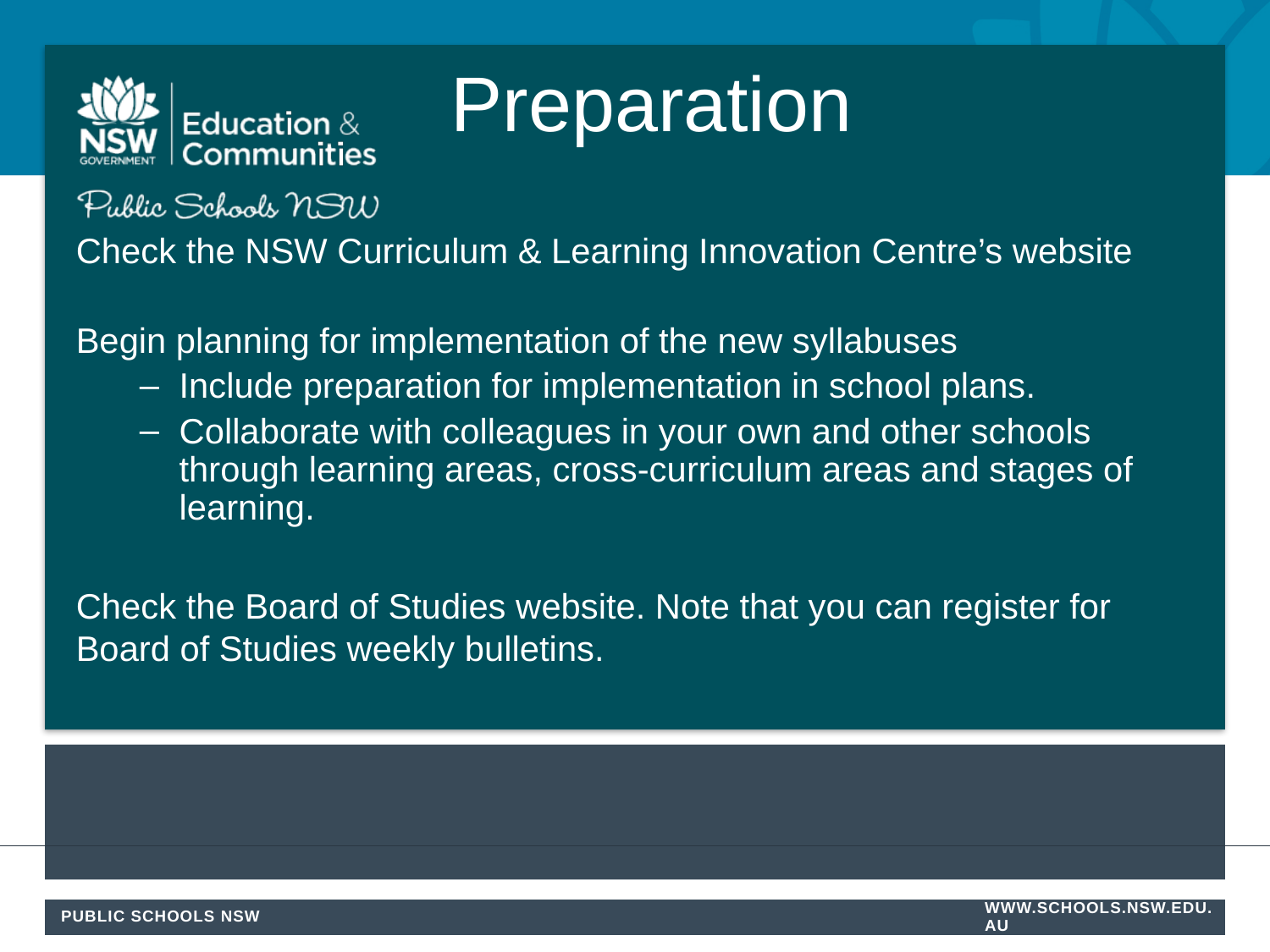

# Preparation
Check the NSW Curriculum & Learning Innovation Centre’s website

Begin planning for implementation of the new syllabuses
Include preparation for implementation in school plans.
Collaborate with colleagues in your own and other schools through learning areas, cross-curriculum areas and stages of learning.

Check the Board of Studies website. Note that you can register for Board of Studies weekly bulletins.